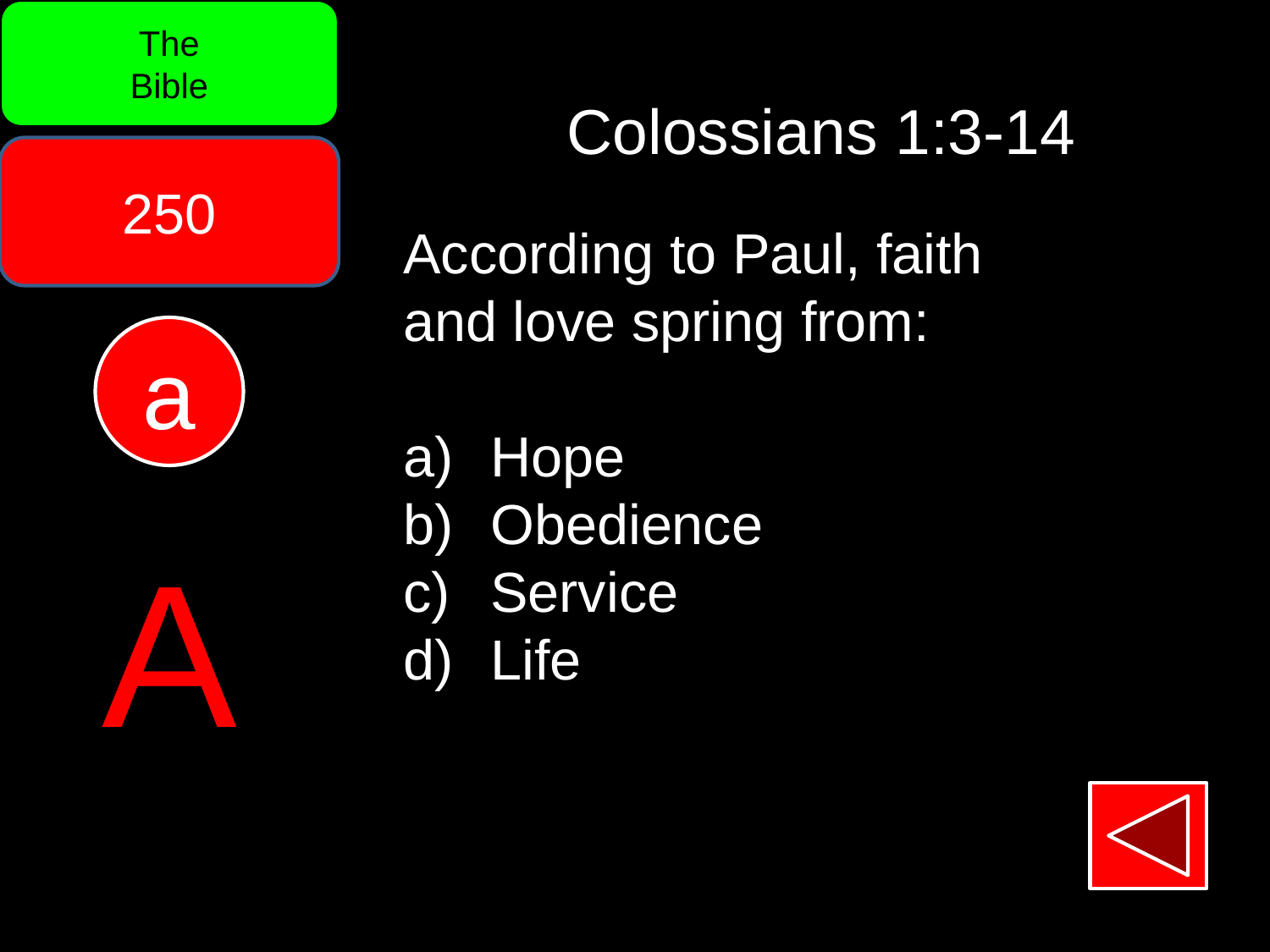

The
Bible
Colossians 1:3-14
250
According to Paul, faith
and love spring from:

 Hope
 Obedience
 Service
 Life
a
A